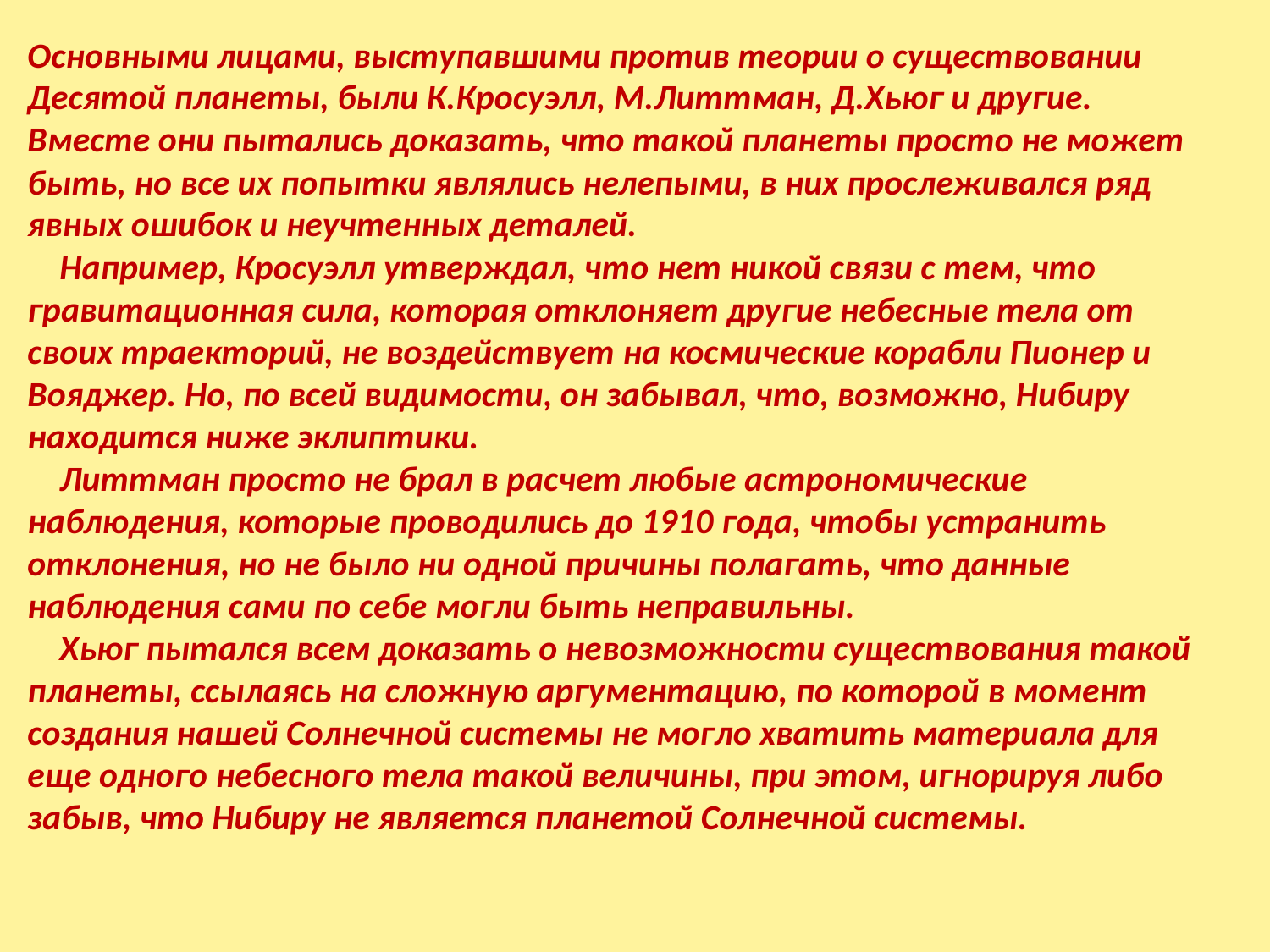

Основными лицами, выступавшими против теории о существовании Десятой планеты, были К.Кросуэлл, М.Литтман, Д.Хьюг и другие. Вместе они пытались доказать, что такой планеты просто не может быть, но все их попытки являлись нелепыми, в них прослеживался ряд явных ошибок и неучтенных деталей. 
    Например, Кросуэлл утверждал, что нет никой связи с тем, что гравитационная сила, которая отклоняет другие небесные тела от своих траекторий, не воздействует на космические корабли Пионер и Вояджер. Но, по всей видимости, он забывал, что, возможно, Нибиру находится ниже эклиптики. 
    Литтман просто не брал в расчет любые астрономические наблюдения, которые проводились до 1910 года, чтобы устранить отклонения, но не было ни одной причины полагать, что данные наблюдения сами по себе могли быть неправильны. 
    Хьюг пытался всем доказать о невозможности существования такой планеты, ссылаясь на сложную аргументацию, по которой в момент создания нашей Солнечной системы не могло хватить материала для еще одного небесного тела такой величины, при этом, игнорируя либо забыв, что Нибиру не является планетой Солнечной системы.